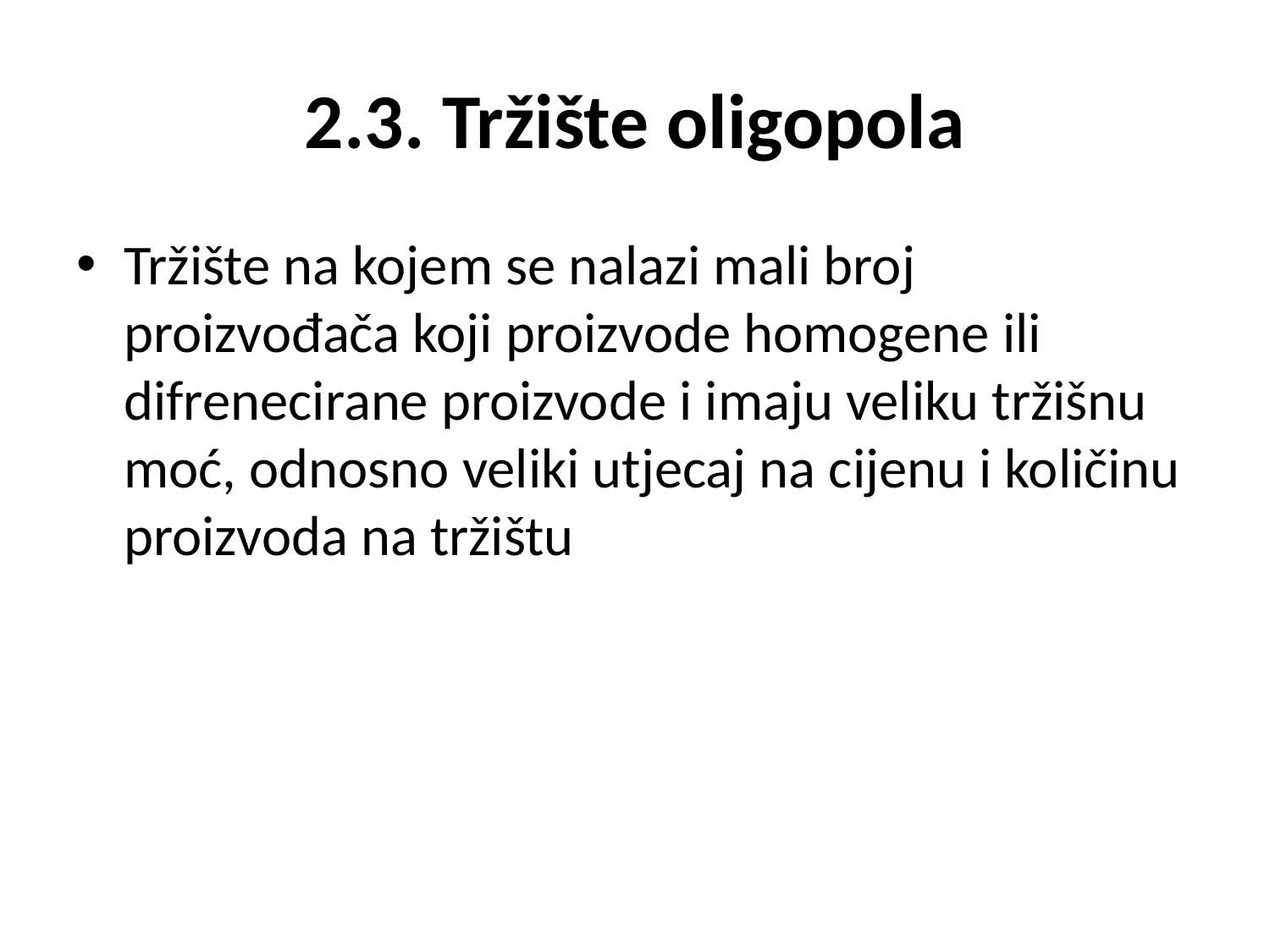

# 2.3. Tržište oligopola
Tržište na kojem se nalazi mali broj proizvođača koji proizvode homogene ili difrenecirane proizvode i imaju veliku tržišnu moć, odnosno veliki utjecaj na cijenu i količinu proizvoda na tržištu